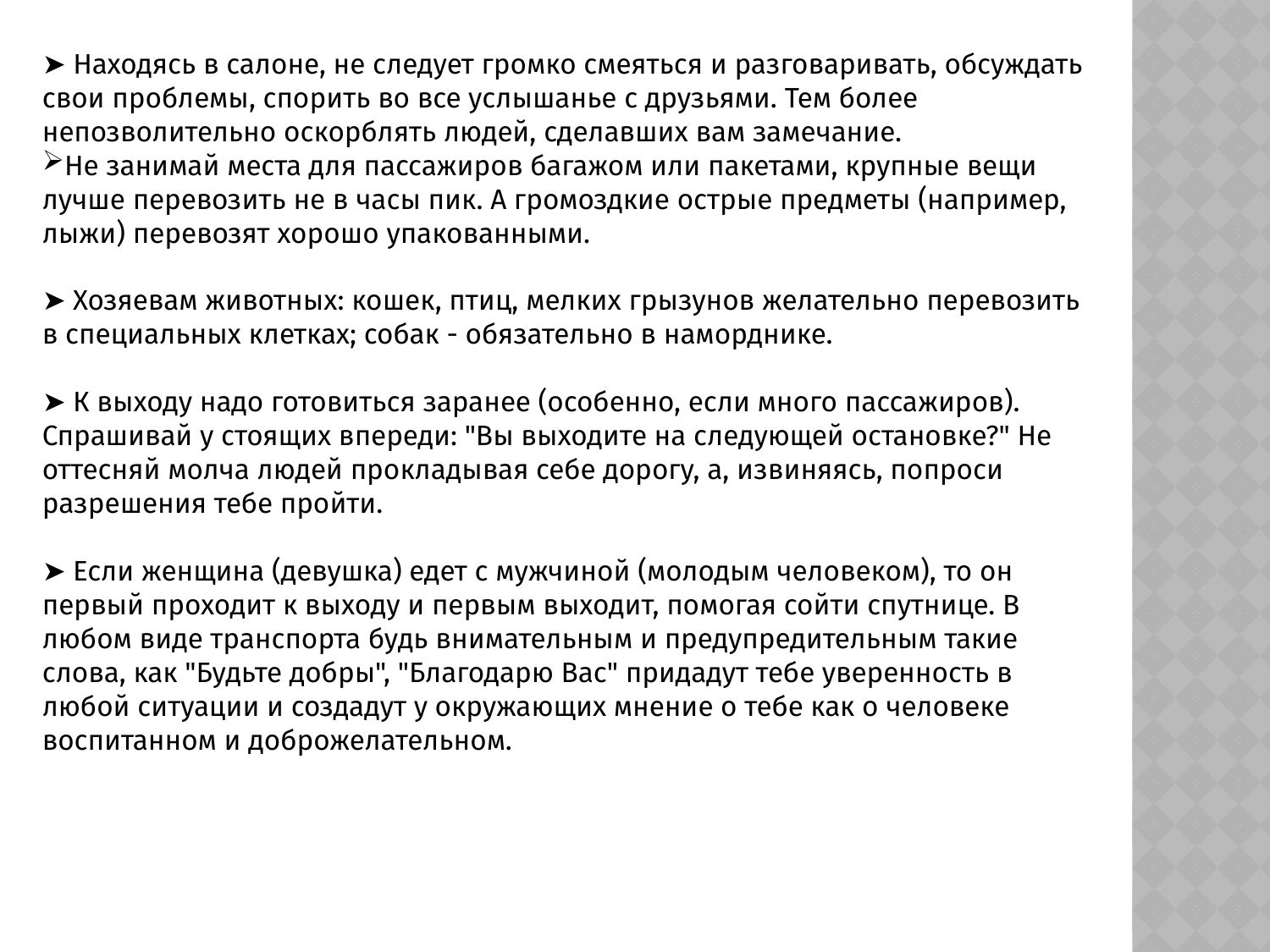

➤ Находясь в салоне, не следует громко смеяться и разговаривать, обсуждать свои проблемы, спорить во все услышанье с друзьями. Тем более непозволительно оскорблять людей, сделавших вам замечание.
Не занимай места для пассажиров багажом или пакетами, крупные вещи лучше перевозить не в часы пик. А громоздкие острые предметы (например, лыжи) перевозят хорошо упакованными.
➤ Хозяевам животных: кошек, птиц, мелких грызунов желательно перевозить в специальных клетках; собак - обязательно в наморднике.
➤ К выходу надо готовиться заранее (особенно, если много пассажиров). Спрашивай у стоящих впереди: "Вы выходите на следующей остановке?" Не оттесняй молча людей прокладывая себе дорогу, а, извиняясь, попроси разрешения тебе пройти.
➤ Если женщина (девушка) едет с мужчиной (молодым человеком), то он первый проходит к выходу и первым выходит, помогая сойти спутнице. В любом виде транспорта будь внимательным и предупредительным такие слова, как "Будьте добры", "Благодарю Вас" придадут тебе уверенность в любой ситуации и создадут у окружающих мнение о тебе как о человеке воспитанном и доброжелательном.